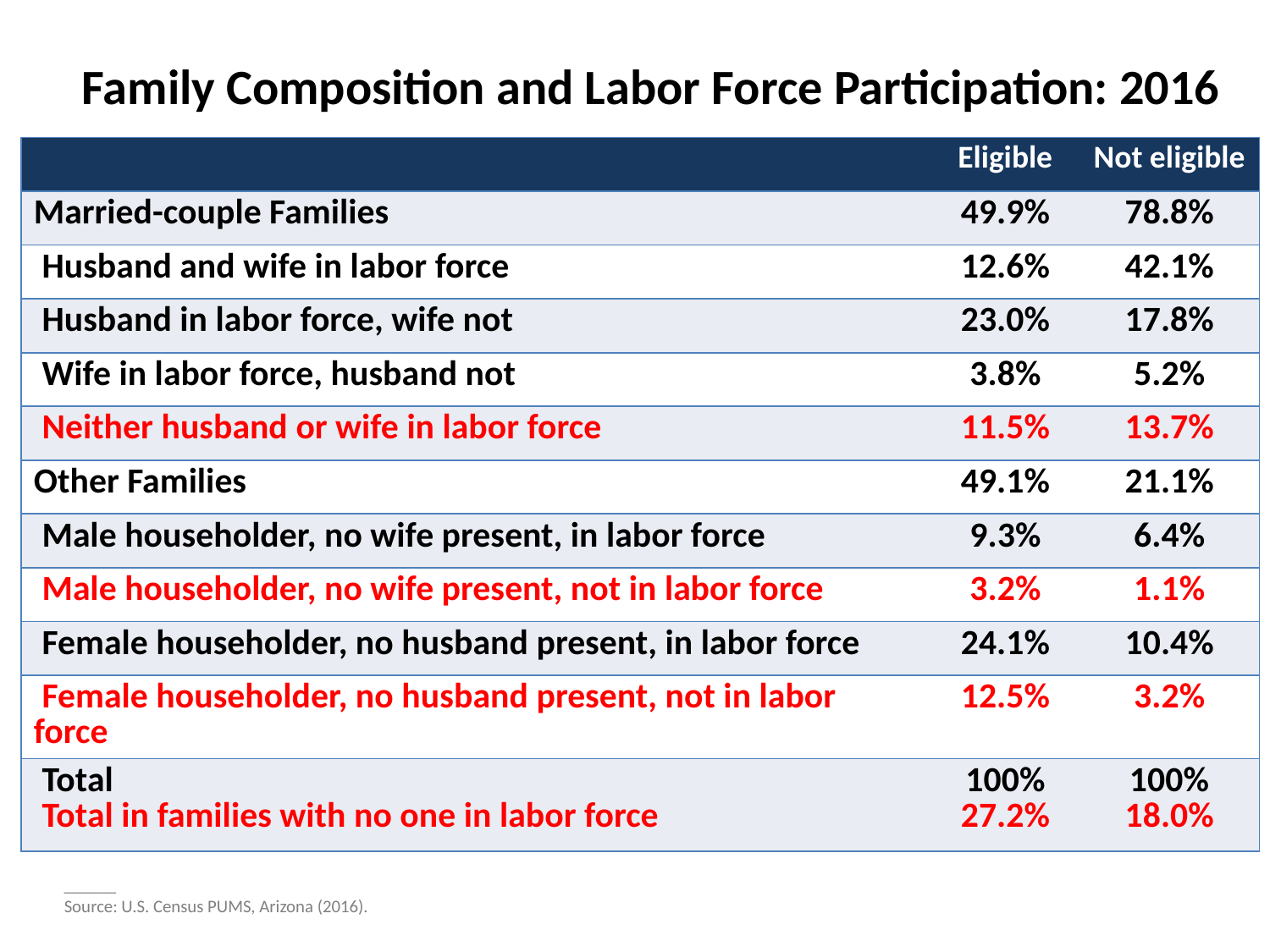

# Family Composition and Labor Force Participation: 2016
|  | Eligible | Not eligible |
| --- | --- | --- |
| Married-couple Families | 49.9% | 78.8% |
| Husband and wife in labor force | 12.6% | 42.1% |
| Husband in labor force, wife not | 23.0% | 17.8% |
| Wife in labor force, husband not | 3.8% | 5.2% |
| Neither husband or wife in labor force | 11.5% | 13.7% |
| Other Families | 49.1% | 21.1% |
| Male householder, no wife present, in labor force | 9.3% | 6.4% |
| Male householder, no wife present, not in labor force | 3.2% | 1.1% |
| Female householder, no husband present, in labor force | 24.1% | 10.4% |
| Female householder, no husband present, not in labor force | 12.5% | 3.2% |
| Total Total in families with no one in labor force | 100% 27.2% | 100% 18.0% |
______
Source: U.S. Census PUMS, Arizona (2016).